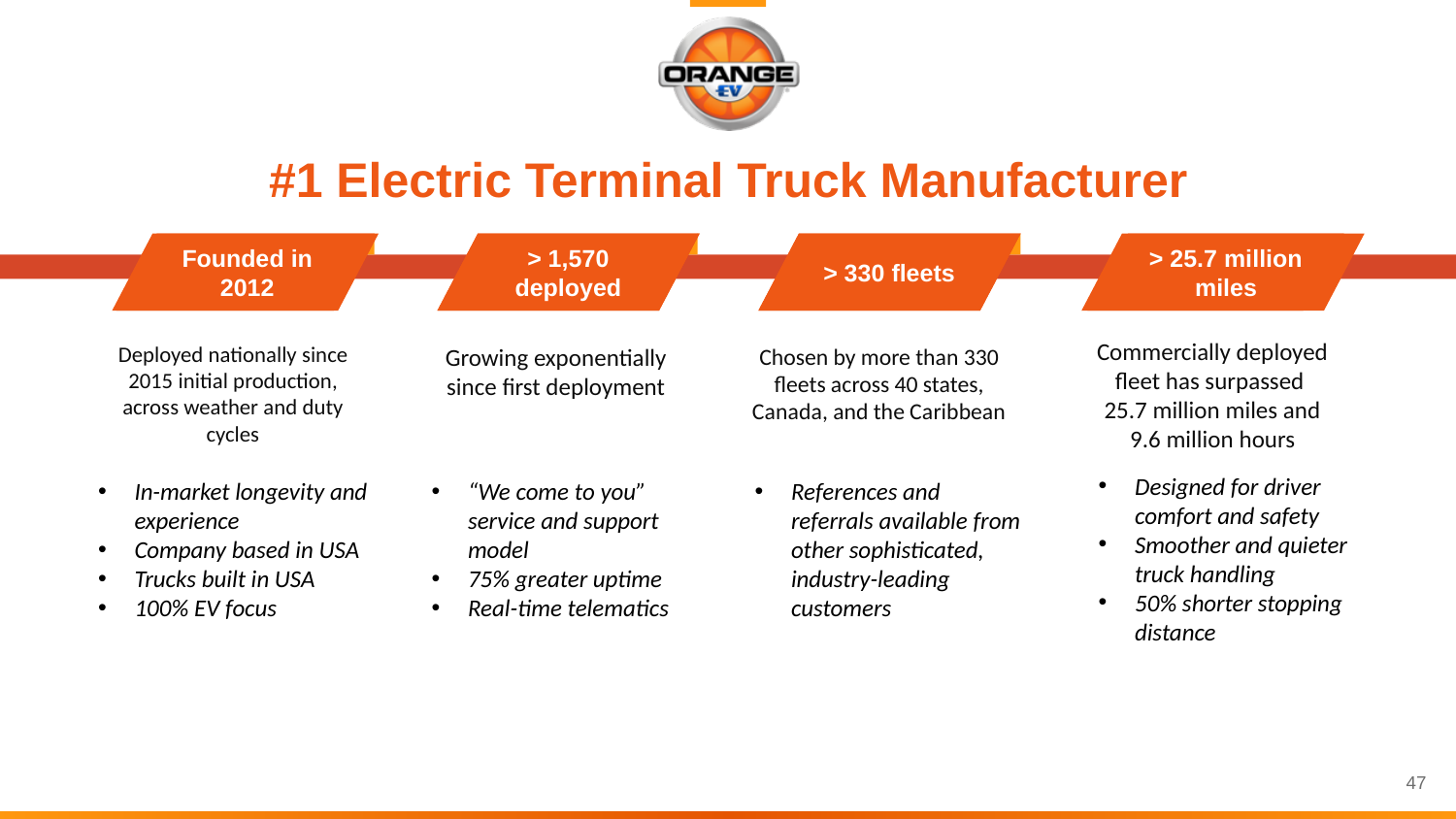

# #1 Electric Terminal Truck Manufacturer
Founded in 2012
> 1,570 deployed
> 330 fleets
> 25.7 million miles
Commercially deployed fleet has surpassed
25.7 million miles and
9.6 million hours
Deployed nationally since 2015 initial production, across weather and duty cycles

Growing exponentially since first deployment
Chosen by more than 330 fleets across 40 states, Canada, and the Caribbean

Designed for driver comfort and safety
Smoother and quieter truck handling
50% shorter stopping distance
In-market longevity and experience
Company based in USA
Trucks built in USA
100% EV focus

“We come to you” service and support model
75% greater uptime
Real-time telematics
References and referrals available from other sophisticated, industry-leading customers